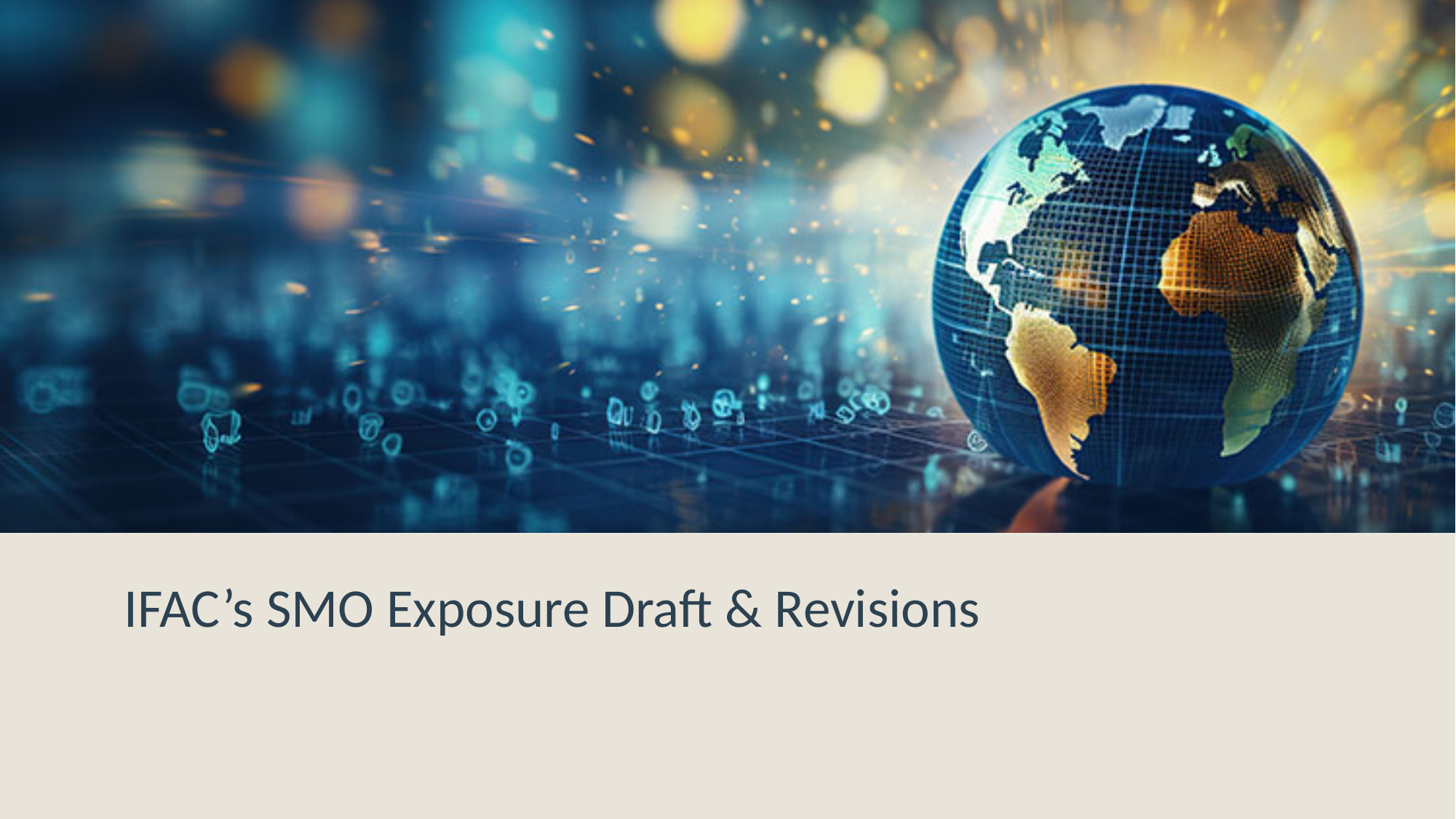

# IFAC’s SMO Exposure Draft & Revisions
4